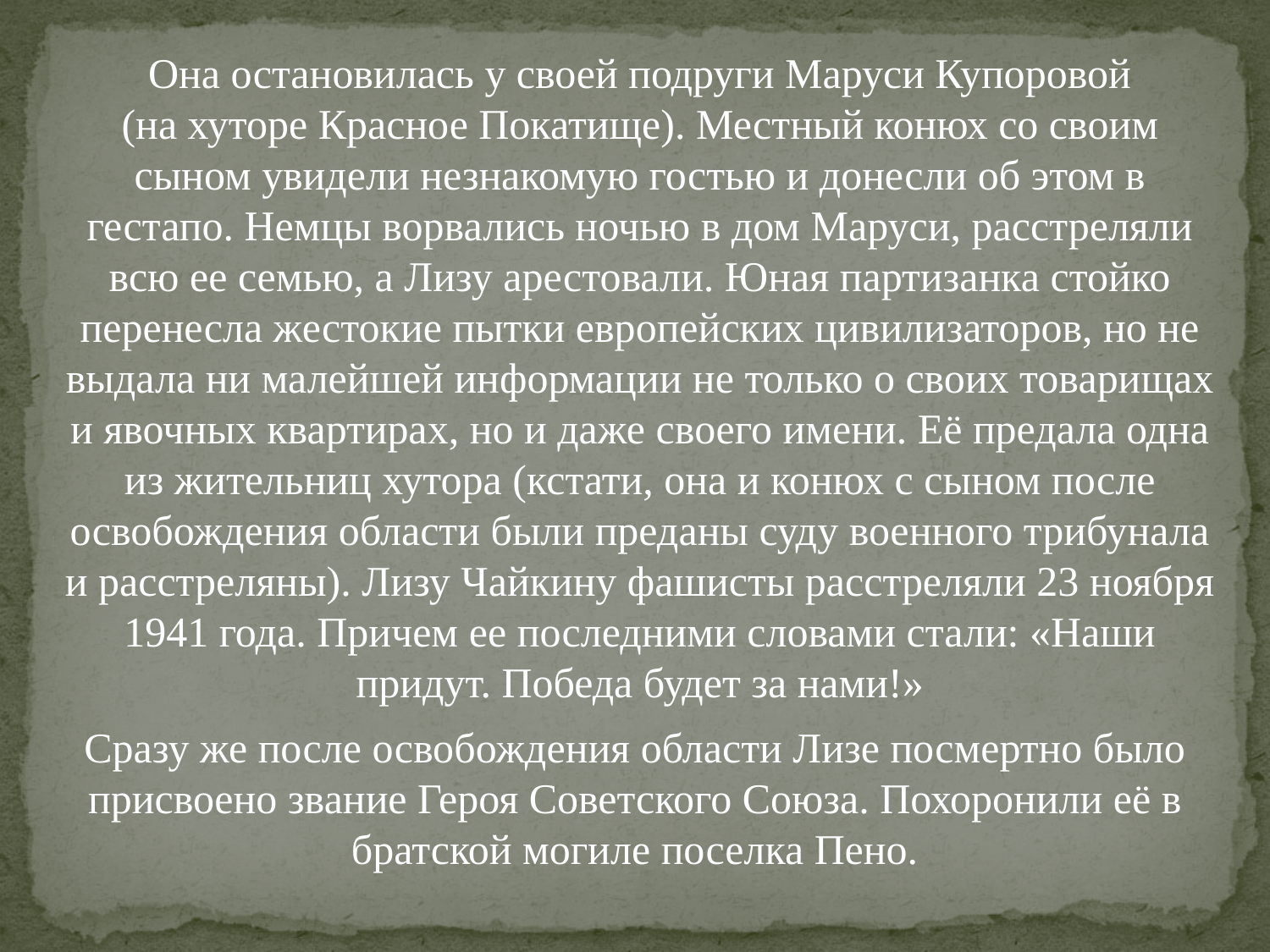

Она остановилась у своей подруги Маруси Купоровой (на хуторе Красное Покатище). Местный конюх со своим сыном увидели незнакомую гостью и донесли об этом в гестапо. Немцы ворвались ночью в дом Маруси, расстреляли всю ее семью, а Лизу арестовали. Юная партизанка стойко перенесла жестокие пытки европейских цивилизаторов, но не выдала ни малейшей информации не только о своих товарищах и явочных квартирах, но и даже своего имени. Её предала одна из жительниц хутора (кстати, она и конюх с сыном после освобождения области были преданы суду военного трибунала и расстреляны). Лизу Чайкину фашисты расстреляли 23 ноября 1941 года. Причем ее последними словами стали: «Наши придут. Победа будет за нами!»
Сразу же после освобождения области Лизе посмертно было присвоено звание Героя Советского Союза. Похоронили её в братской могиле поселка Пено.